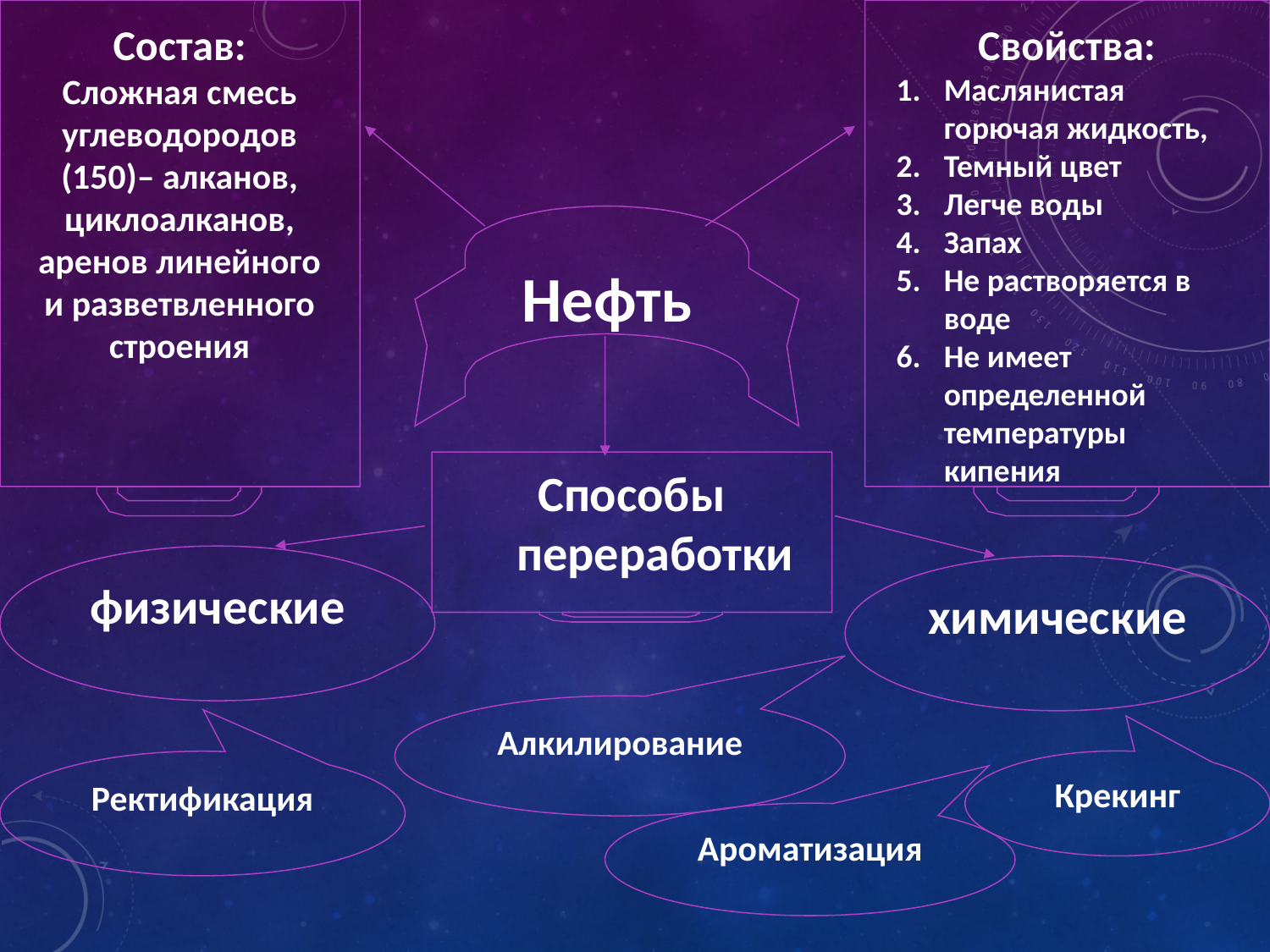

Состав:
Сложная смесь углеводородов (150)– алканов, циклоалканов, аренов линейного и разветвленного строения
Свойства:
Маслянистая горючая жидкость,
Темный цвет
Легче воды
Запах
Не растворяется в воде
Не имеет определенной температуры кипения

Нефть

Способы переработки

физические
химические
Алкилирование
Ректификация
Крекинг
Ароматизация